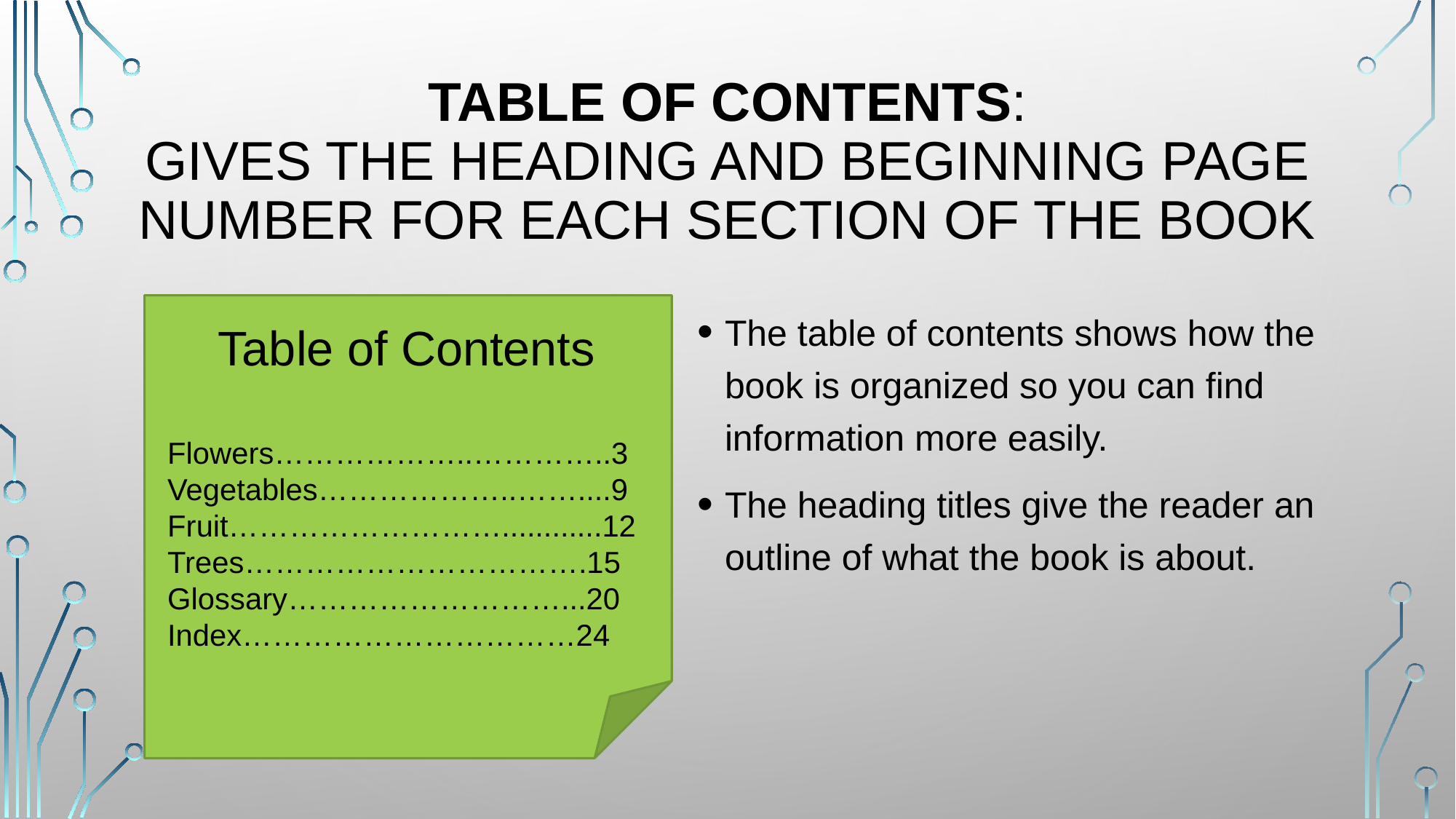

# Table of Contents: gives the heading and beginning page number for each section of the book

The table of contents shows how the book is organized so you can find information more easily.
The heading titles give the reader an outline of what the book is about.
Table of Contents

Flowers………………..…………..3
Vegetables………………..……....9
Fruit………………………............12
Trees…………………………….15
Glossary………………………...20
Index……………………………24